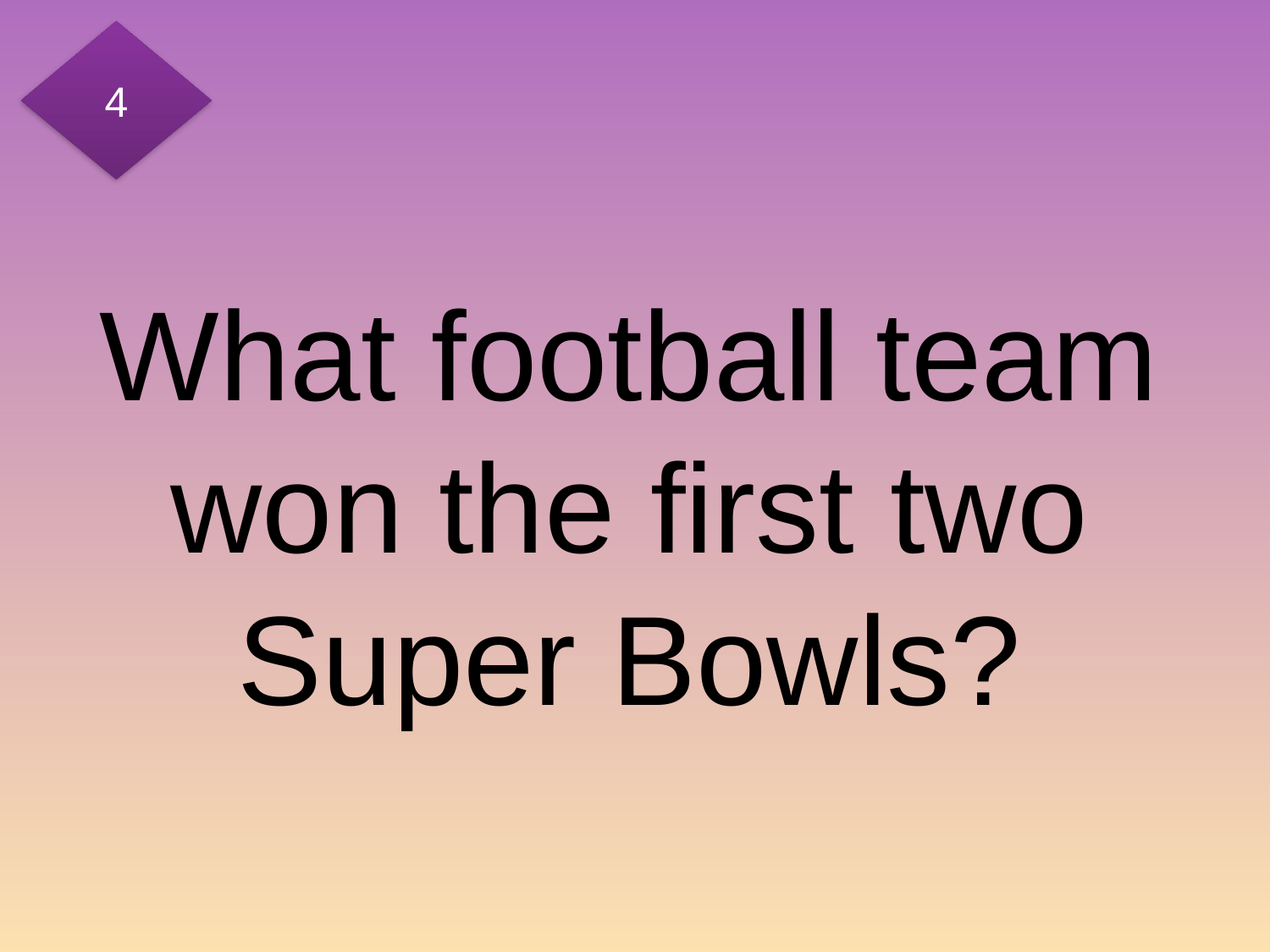

4
# What football team won the first two Super Bowls?